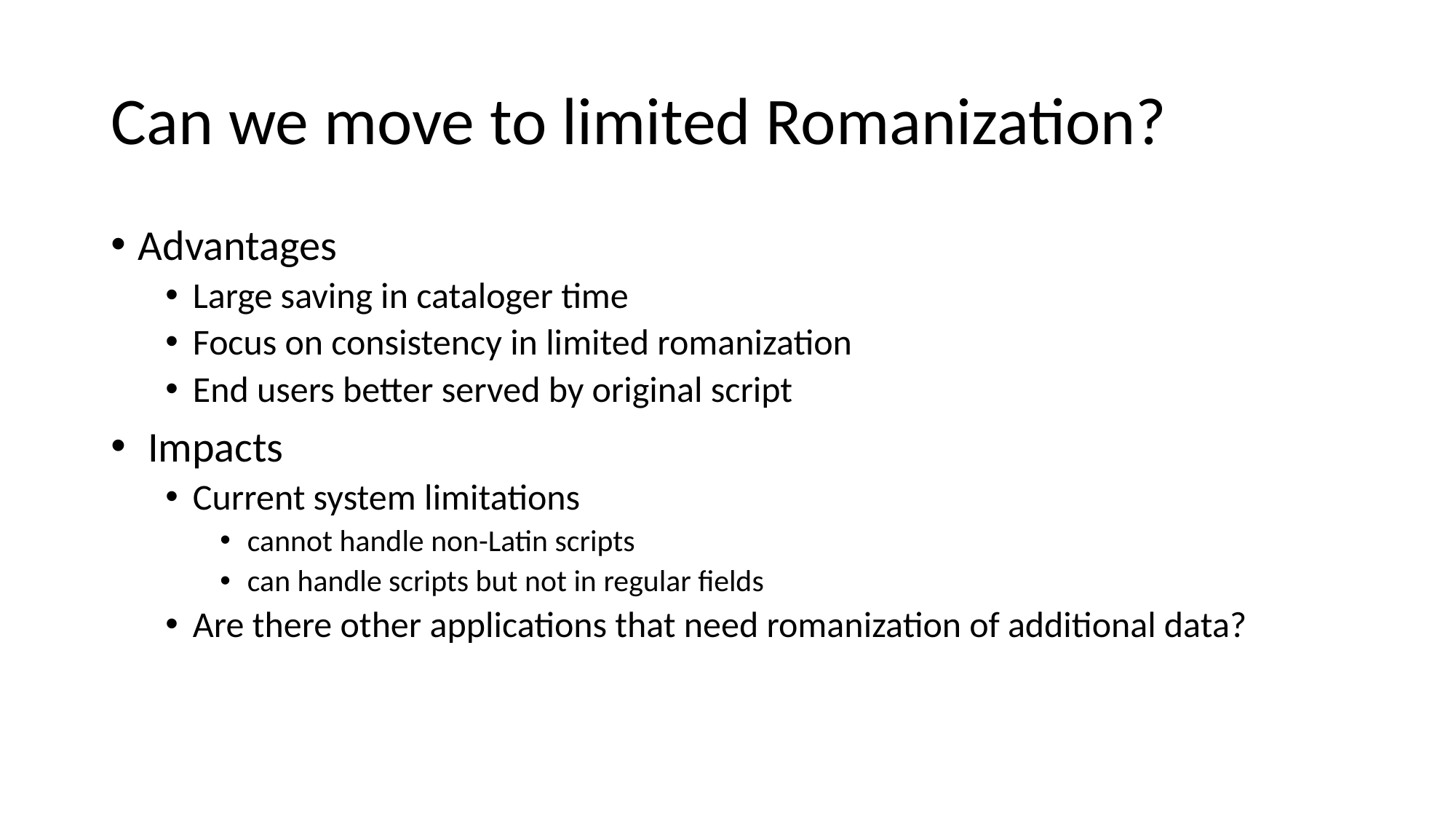

# Can we move to limited Romanization?
Advantages
Large saving in cataloger time
Focus on consistency in limited romanization
End users better served by original script
 Impacts
Current system limitations
cannot handle non-Latin scripts
can handle scripts but not in regular fields
Are there other applications that need romanization of additional data?